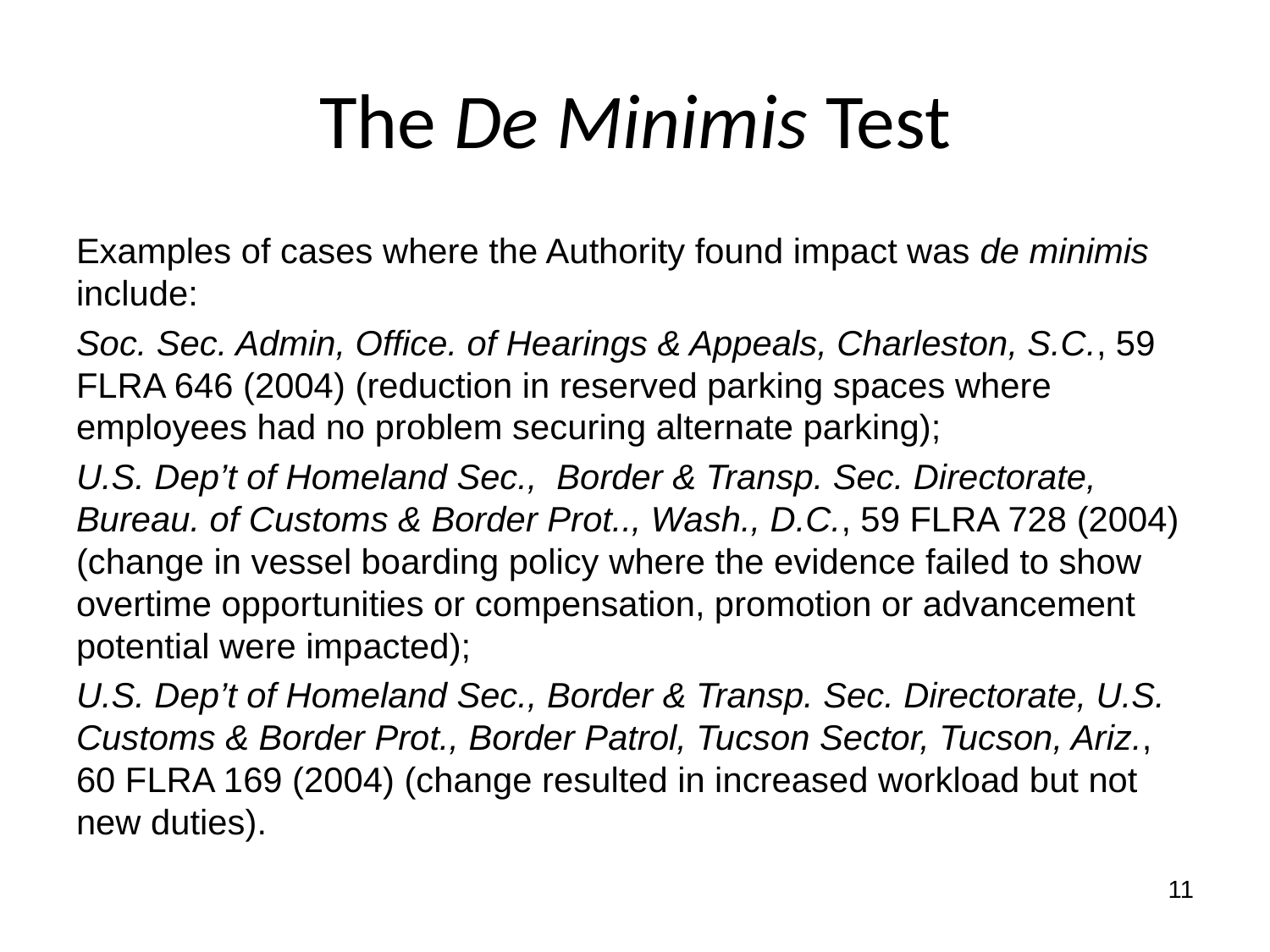

# The De Minimis Test
Examples of cases where the Authority found impact was de minimis include:
Soc. Sec. Admin, Office. of Hearings & Appeals, Charleston, S.C., 59 FLRA 646 (2004) (reduction in reserved parking spaces where employees had no problem securing alternate parking);
U.S. Dep’t of Homeland Sec.,  Border & Transp. Sec. Directorate, Bureau. of Customs & Border Prot.., Wash., D.C., 59 FLRA 728 (2004) (change in vessel boarding policy where the evidence failed to show overtime opportunities or compensation, promotion or advancement potential were impacted);
U.S. Dep’t of Homeland Sec., Border & Transp. Sec. Directorate, U.S. Customs & Border Prot., Border Patrol, Tucson Sector, Tucson, Ariz., 60 FLRA 169 (2004) (change resulted in increased workload but not new duties).

11